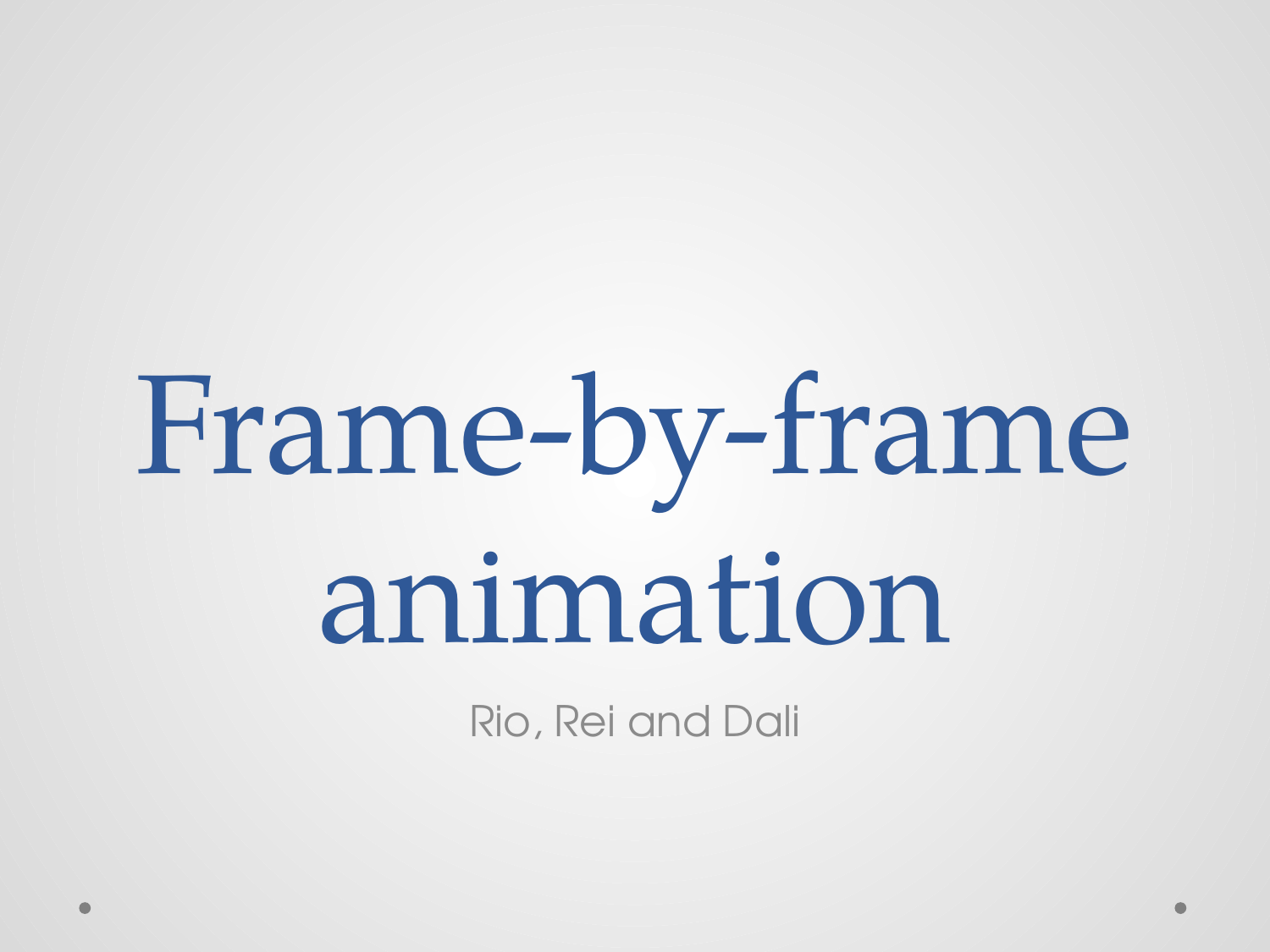

# Frame-by-frame animation
Rio, Rei and Dali